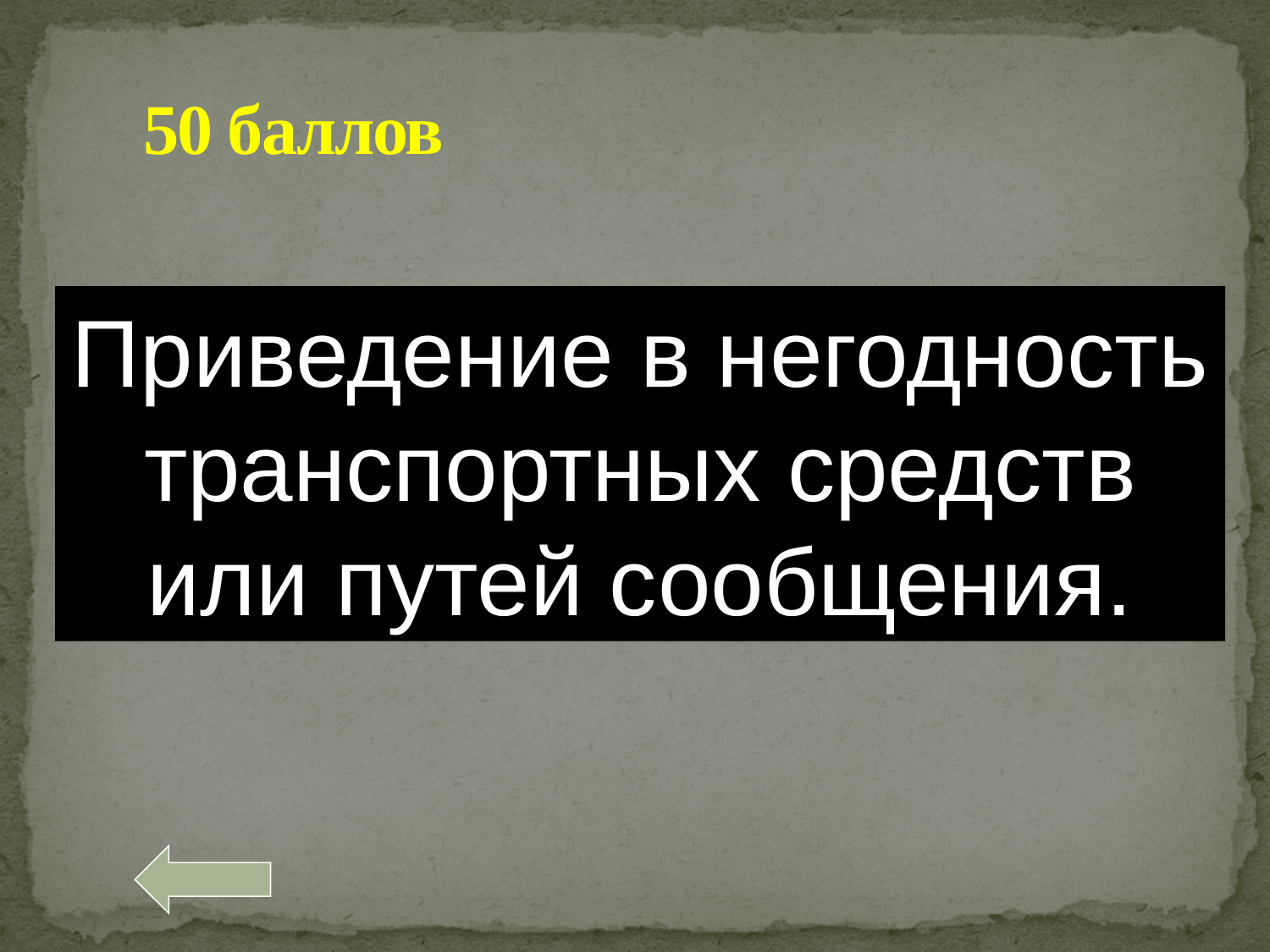

# 50 баллов

Приведение в негодность транспортных средств или путей сообщения.